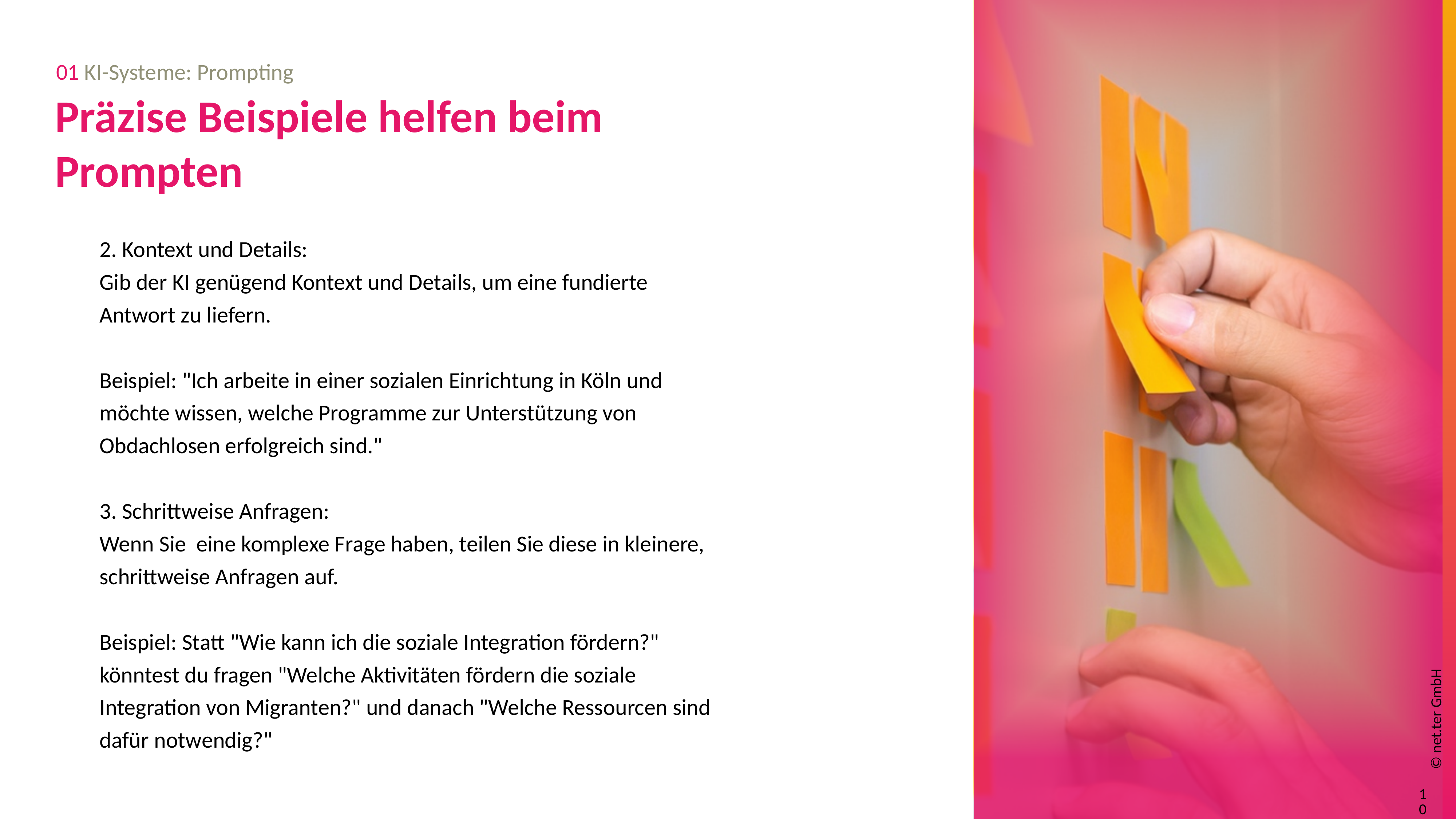

01 KI-Systeme: Prompting
Präzise Beispiele helfen beim Prompten
2. Kontext und Details:
Gib der KI genügend Kontext und Details, um eine fundierte Antwort zu liefern.

Beispiel: "Ich arbeite in einer sozialen Einrichtung in Köln und möchte wissen, welche Programme zur Unterstützung von Obdachlosen erfolgreich sind."

3. Schrittweise Anfragen:
Wenn Sie  eine komplexe Frage haben, teilen Sie diese in kleinere, schrittweise Anfragen auf.

Beispiel: Statt "Wie kann ich die soziale Integration fördern?" könntest du fragen "Welche Aktivitäten fördern die soziale Integration von Migranten?" und danach "Welche Ressourcen sind dafür notwendig?"
10